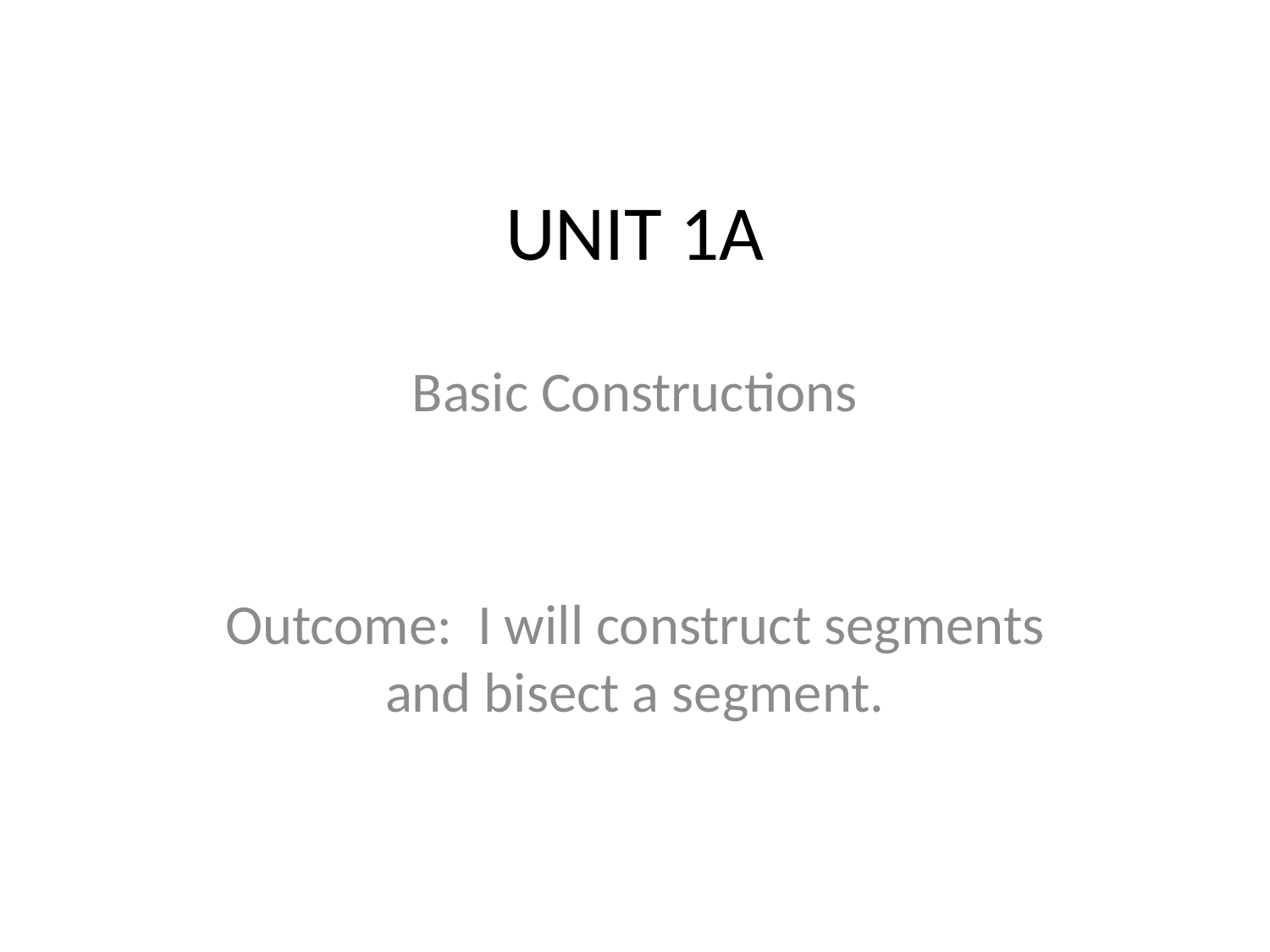

# UNIT 1A
Basic Constructions
Outcome:  I will construct segments and bisect a segment.